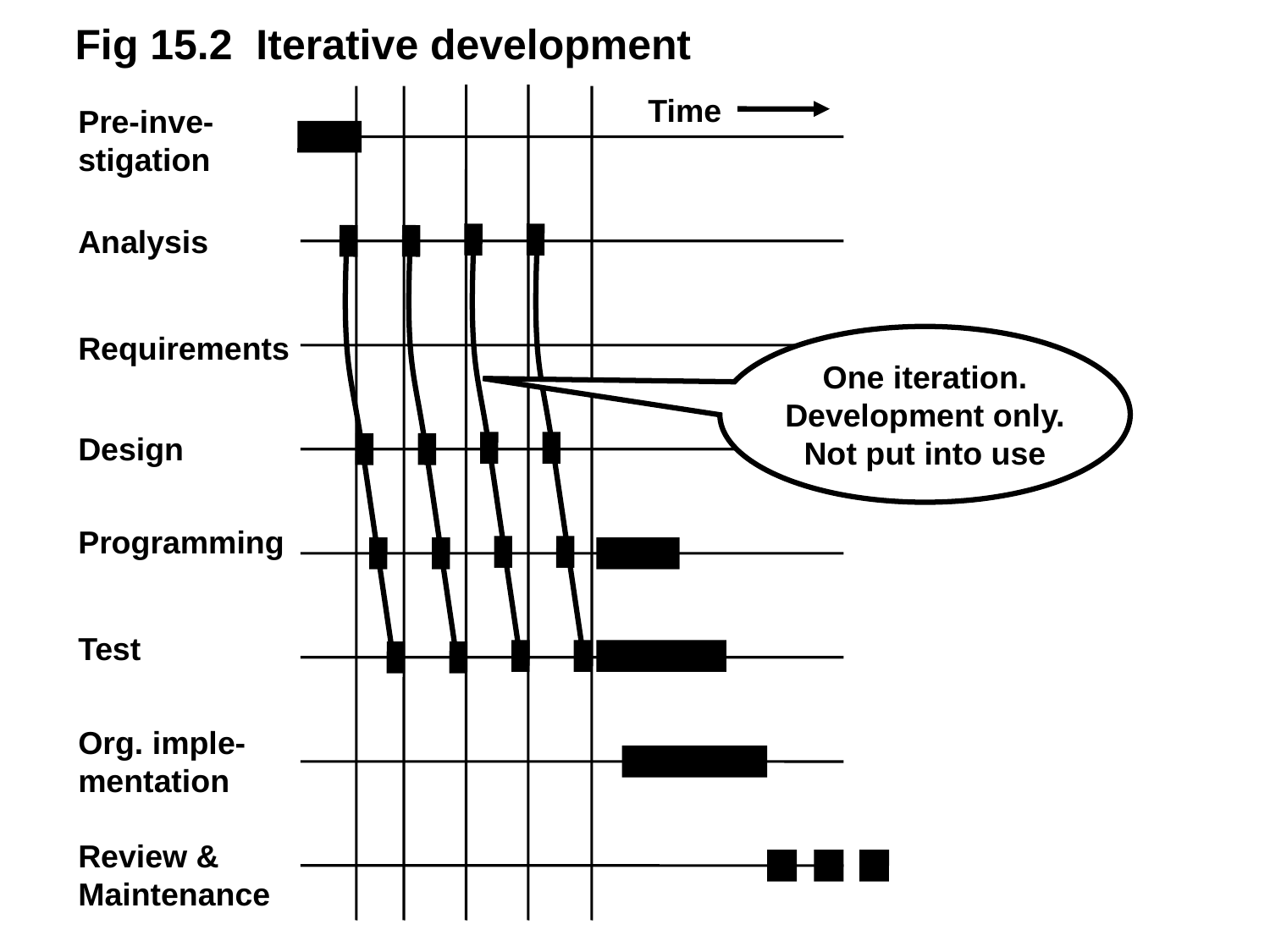

Fig 15.2  Iterative development

Time
Pre-inve-
stigation

Analysis
Requirements
One iteration.
Development only.
Not put into use
Design
Programming
Test
Org. imple-
mentation
Review &
Maintenance